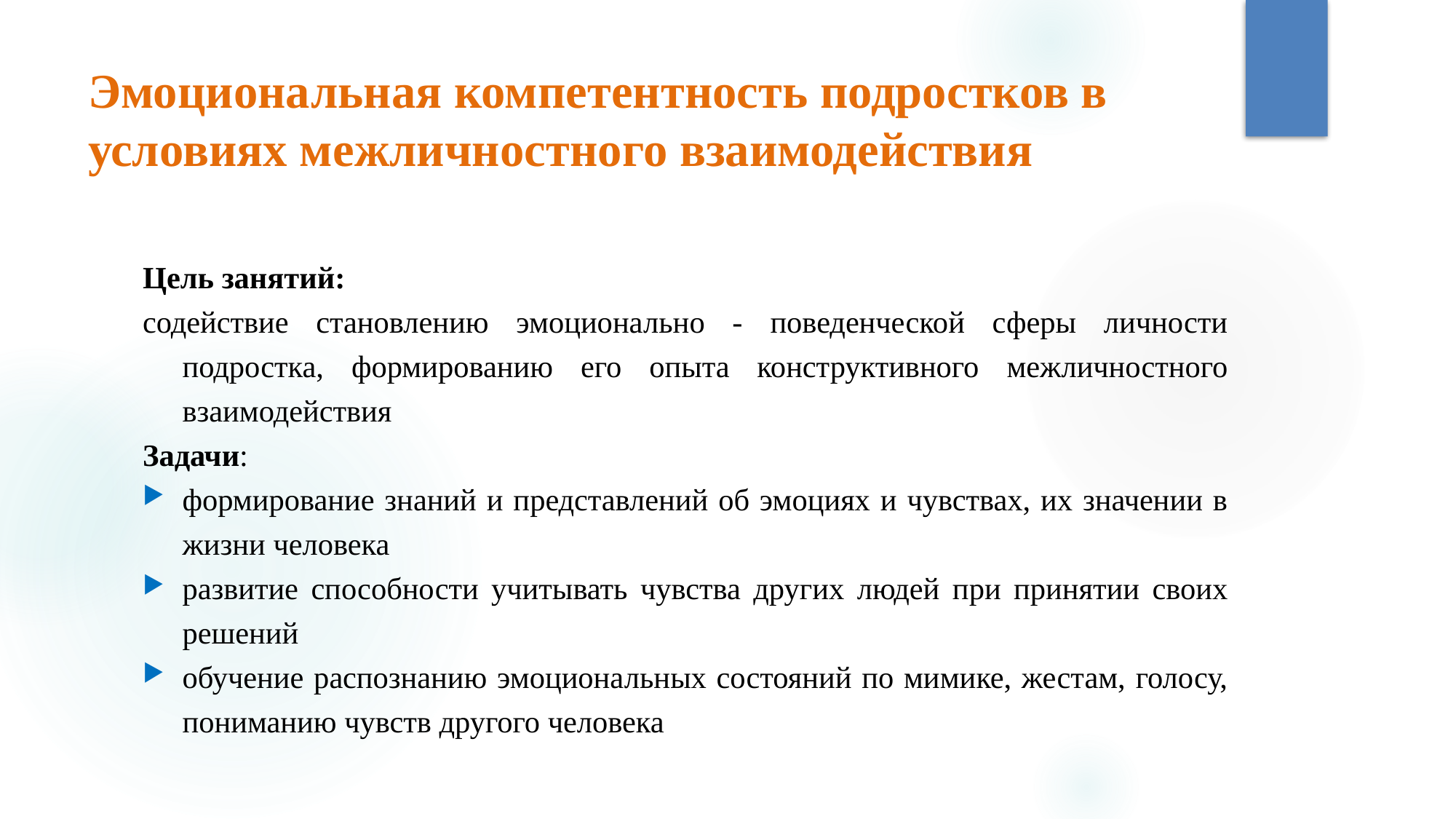

# Эмоциональная компетентность подростков в условиях межличностного взаимодействия
Цель занятий:
содействие становлению эмоционально - поведенческой сферы личности подростка, формированию его опыта конструктивного межличностного взаимодействия
Задачи:
формирование знаний и представлений об эмоциях и чувствах, их значении в жизни человека
развитие способности учитывать чувства других людей при принятии своих решений
обучение распознанию эмоциональных состояний по мимике, жестам, голосу, пониманию чувств другого человека